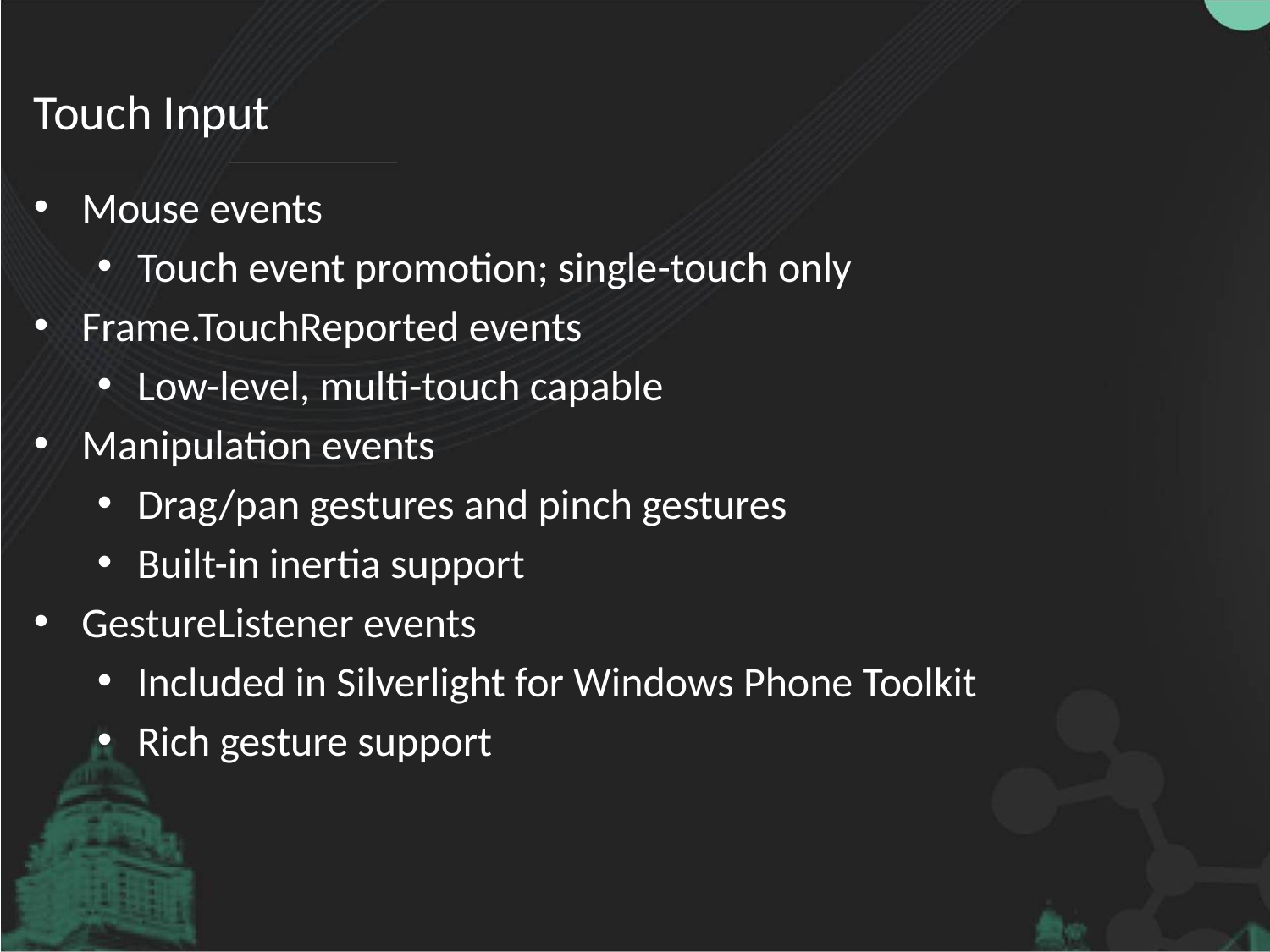

# Touch Input
Mouse events
Touch event promotion; single-touch only
Frame.TouchReported events
Low-level, multi-touch capable
Manipulation events
Drag/pan gestures and pinch gestures
Built-in inertia support
GestureListener events
Included in Silverlight for Windows Phone Toolkit
Rich gesture support